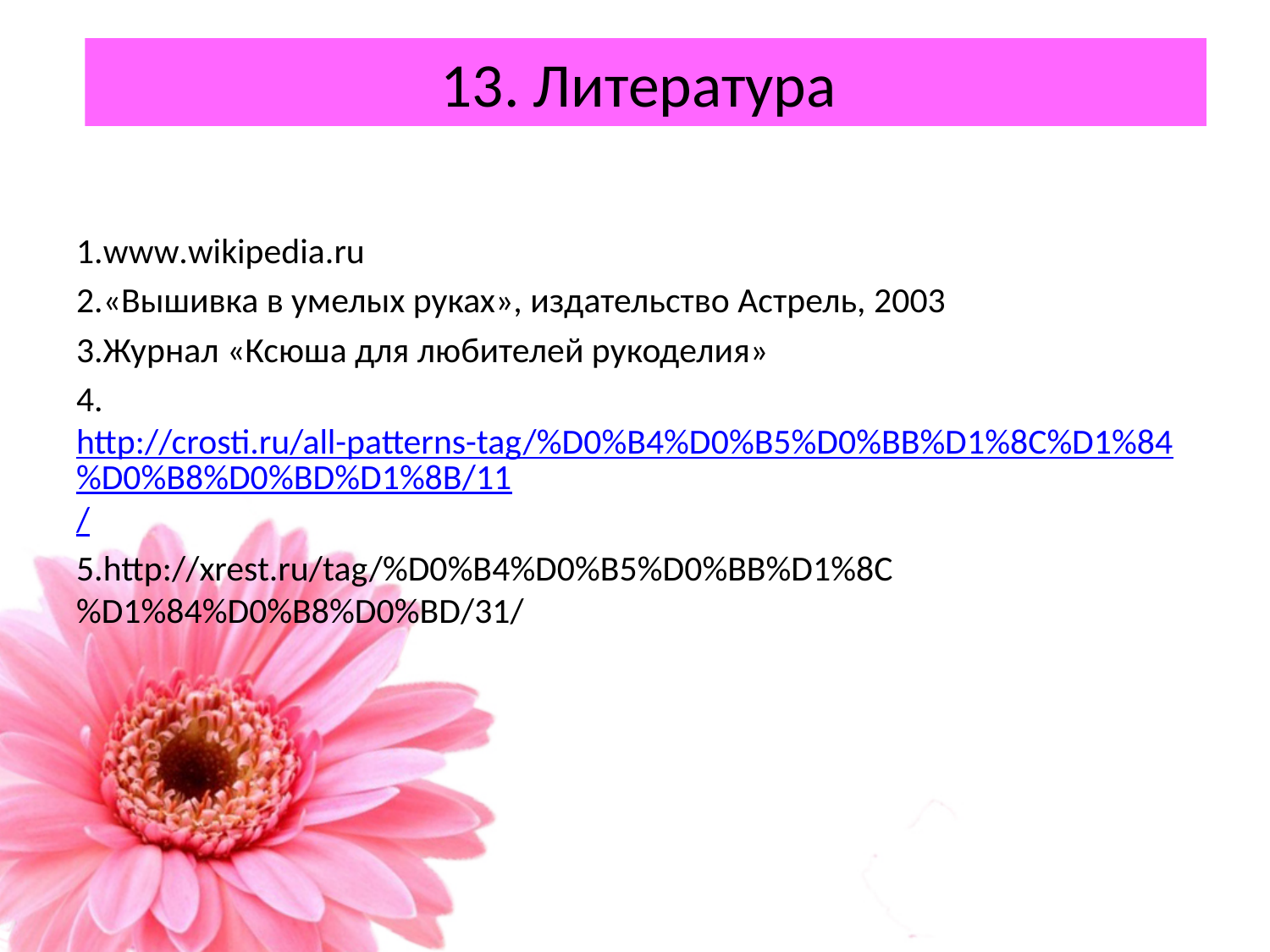

# 13. Литература
1.www.wikipedia.ru
2.«Вышивка в умелых руках», издательство Астрель, 2003
3.Журнал «Ксюша для любителей рукоделия»
4. http://crosti.ru/all-patterns-tag/%D0%B4%D0%B5%D0%BB%D1%8C%D1%84%D0%B8%D0%BD%D1%8B/11/
5.http://xrest.ru/tag/%D0%B4%D0%B5%D0%BB%D1%8C%D1%84%D0%B8%D0%BD/31/